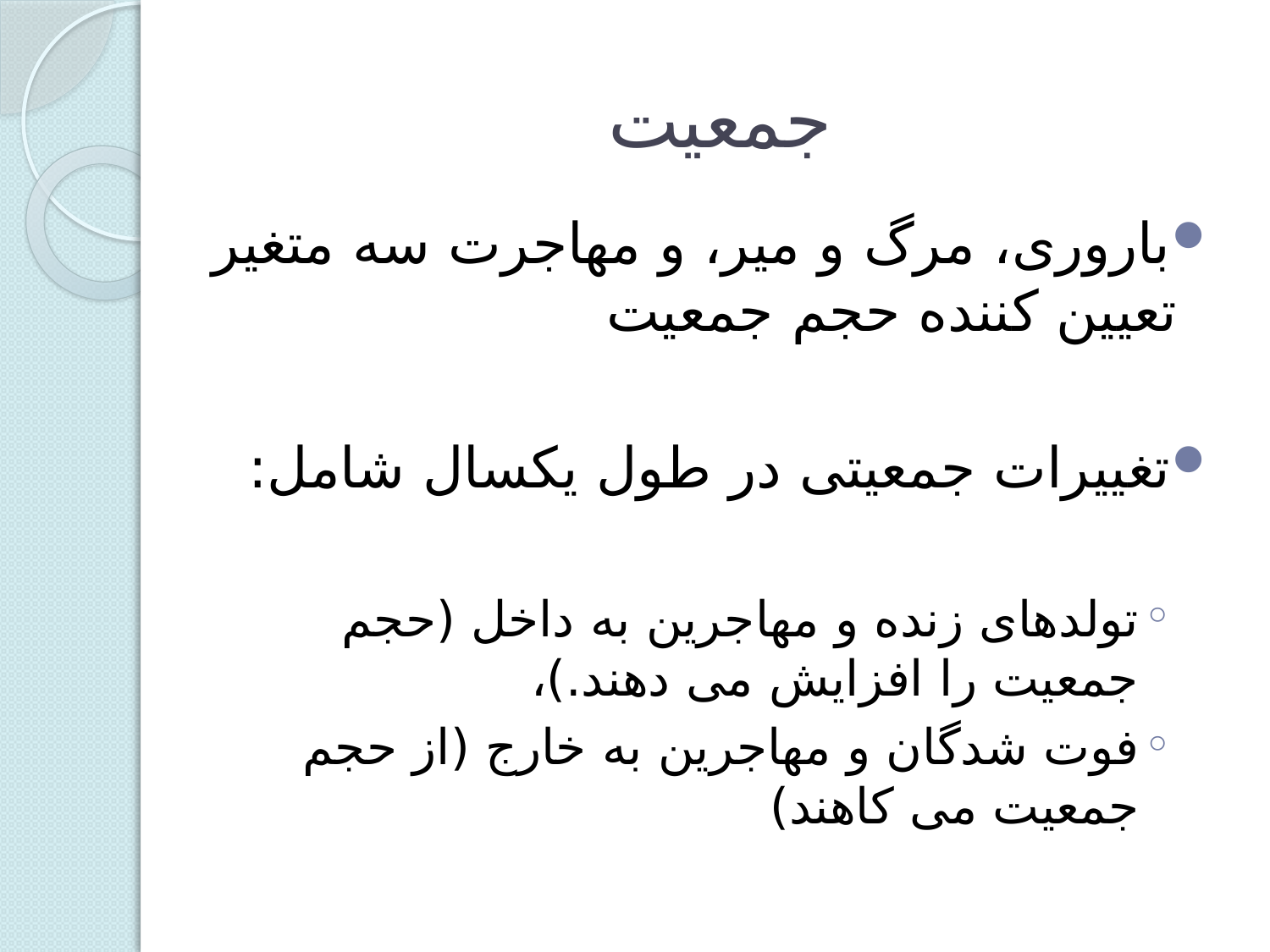

# جمعیت
باروری، مرگ و میر، و مهاجرت سه متغیر تعیین کننده حجم جمعیت

تغییرات جمعیتی در طول یکسال شامل:

تولدهای زنده و مهاجرین به داخل (حجم جمعیت را افزایش می دهند.)،
فوت شدگان و مهاجرین به خارج (از حجم جمعیت می کاهند)